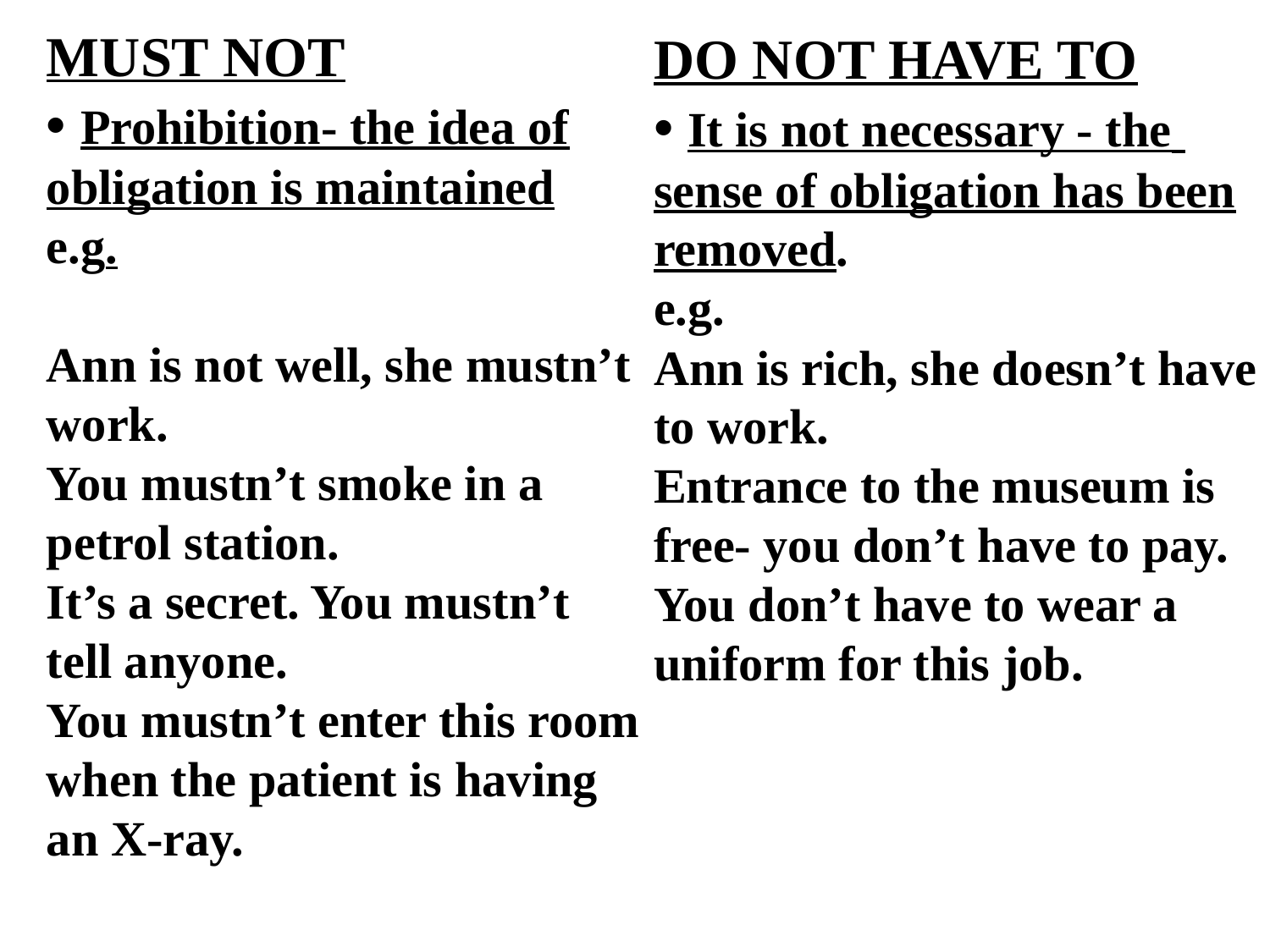

MUST NOT
• Prohibition- the idea of
obligation is maintained
e.g.

Ann is not well, she mustn’t
work.
You mustn’t smoke in a
petrol station.
It’s a secret. You mustn’t
tell anyone.
You mustn’t enter this room
when the patient is having
an X-ray.

DO NOT HAVE TO
• It is not necessary - the
sense of obligation has been
removed.
e.g.
Ann is rich, she doesn’t have
to work.
Entrance to the museum is
free- you don’t have to pay.
You don’t have to wear a
uniform for this job.